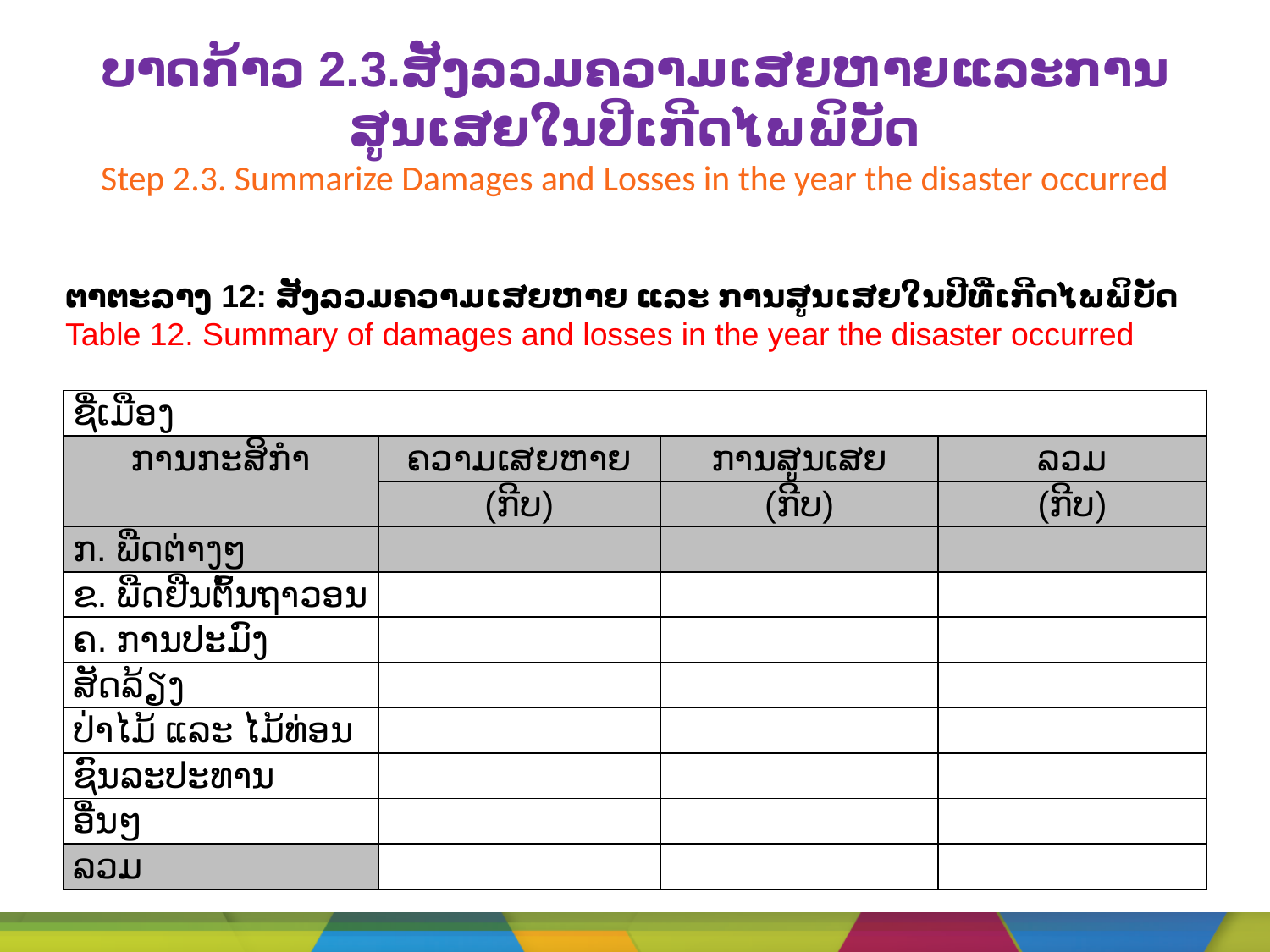

# ບາດກ້າວ 2.3.ສັງລວມຄວາມເສຍຫາຍແລະການສູນເສຍໃນປີເກີດໄພພິບັດ Step 2.3. Summarize Damages and Losses in the year the disaster occurred
ຕາຕະລາງ 12: ສັງລວມຄວາມເສຍຫາຍ ແລະ ການສູນເສຍໃນປີທີ່ເກີດໄພພິບັດ
Table 12. Summary of damages and losses in the year the disaster occurred
| ຊື່ເມືອງ |  |  |  |
| --- | --- | --- | --- |
| ການກະສິກຳ | ຄວາມເສຍຫາຍ | ການສູນເສຍ | ລວມ |
|  | (ກີບ) | (ກີບ) | (ກີບ) |
| ກ. ພືດຕ່າງໆ |  |  |  |
| ຂ. ພືດຢືນຕົ້ນຖາວອນ |  |  |  |
| ຄ. ການປະມົງ |  |  |  |
| ສັດລ້ຽງ |  |  |  |
| ປ່າໄມ້ ແລະ ໄມ້ທ່ອນ |  |  |  |
| ຊົນລະປະທານ |  |  |  |
| ອື່ນໆ |  |  |  |
| ລວມ |  |  |  |